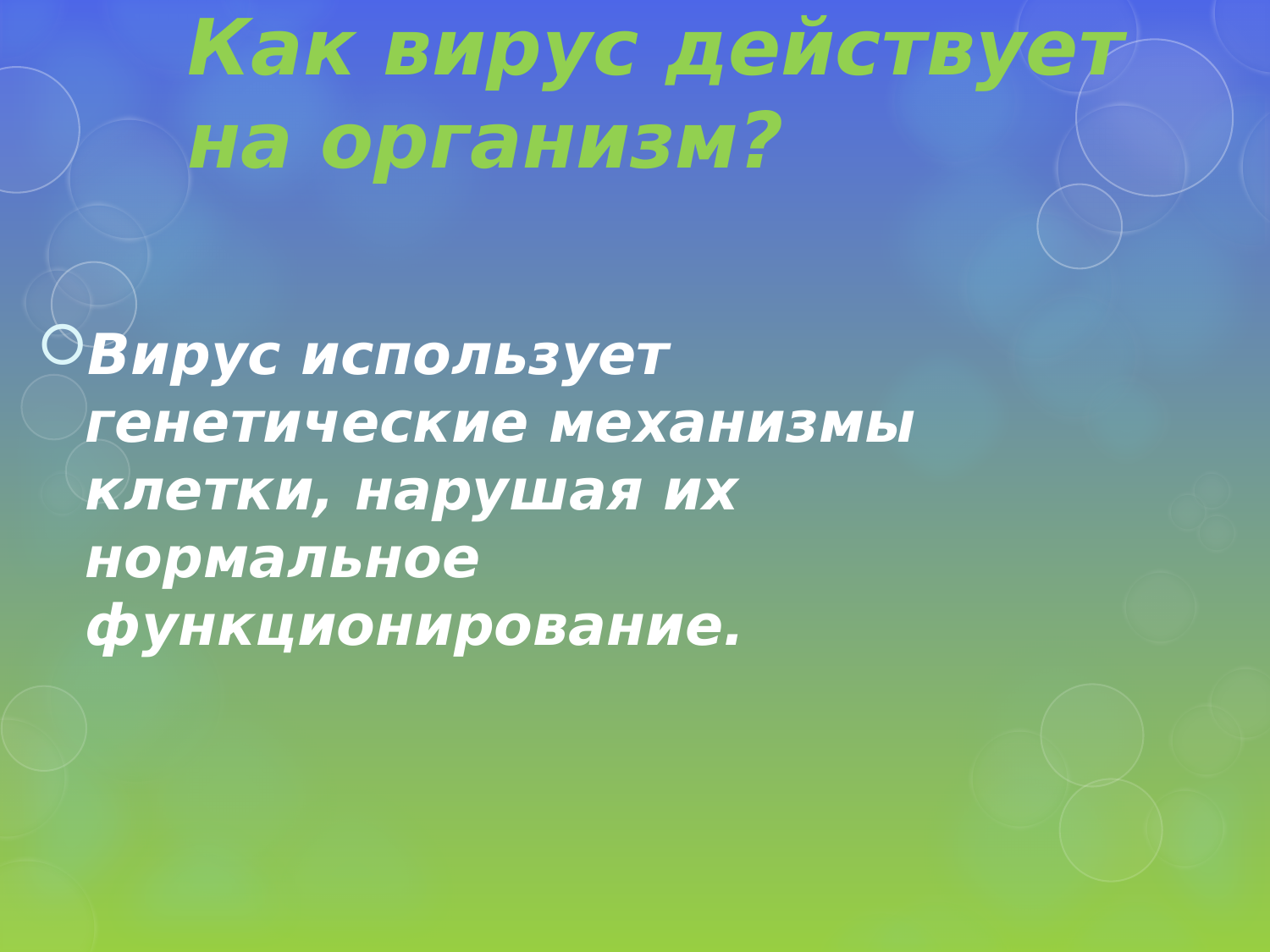

# Как вирус действует на организм?
Вирус использует генетические механизмы клетки, нарушая их нормальное функционирование.